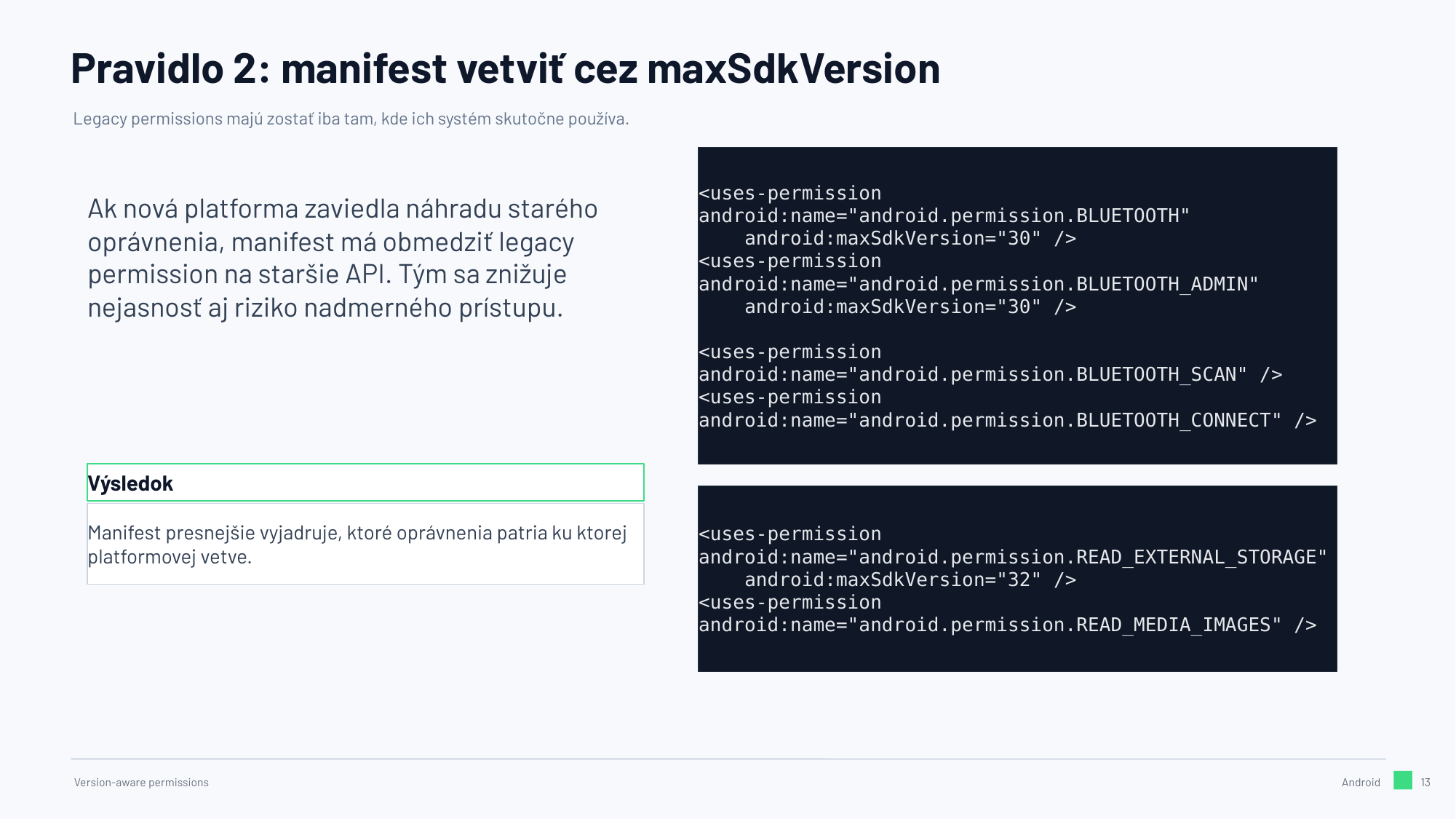

Pravidlo 2: manifest vetviť cez maxSdkVersion
Legacy permissions majú zostať iba tam, kde ich systém skutočne používa.
Ak nová platforma zaviedla náhradu starého oprávnenia, manifest má obmedziť legacy permission na staršie API. Tým sa znižuje nejasnosť aj riziko nadmerného prístupu.
<uses-permission android:name="android.permission.BLUETOOTH"
    android:maxSdkVersion="30" />
<uses-permission android:name="android.permission.BLUETOOTH_ADMIN"
    android:maxSdkVersion="30" />

<uses-permission android:name="android.permission.BLUETOOTH_SCAN" />
<uses-permission android:name="android.permission.BLUETOOTH_CONNECT" />
Výsledok
<uses-permission android:name="android.permission.READ_EXTERNAL_STORAGE"
    android:maxSdkVersion="32" />
<uses-permission android:name="android.permission.READ_MEDIA_IMAGES" />
Manifest presnejšie vyjadruje, ktoré oprávnenia patria ku ktorej platformovej vetve.
13